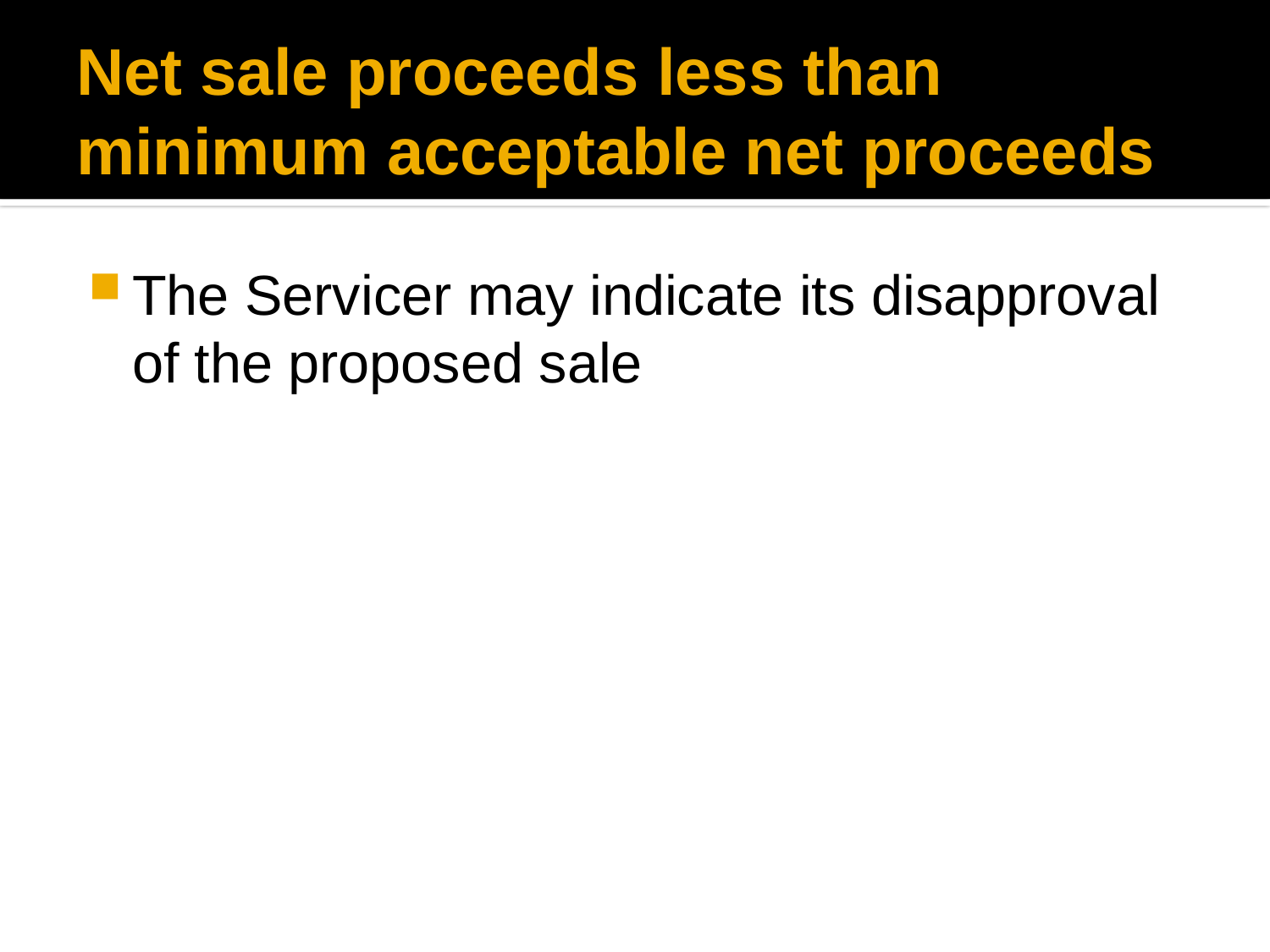

# Net sale proceeds less than minimum acceptable net proceeds
The Servicer may indicate its disapproval of the proposed sale